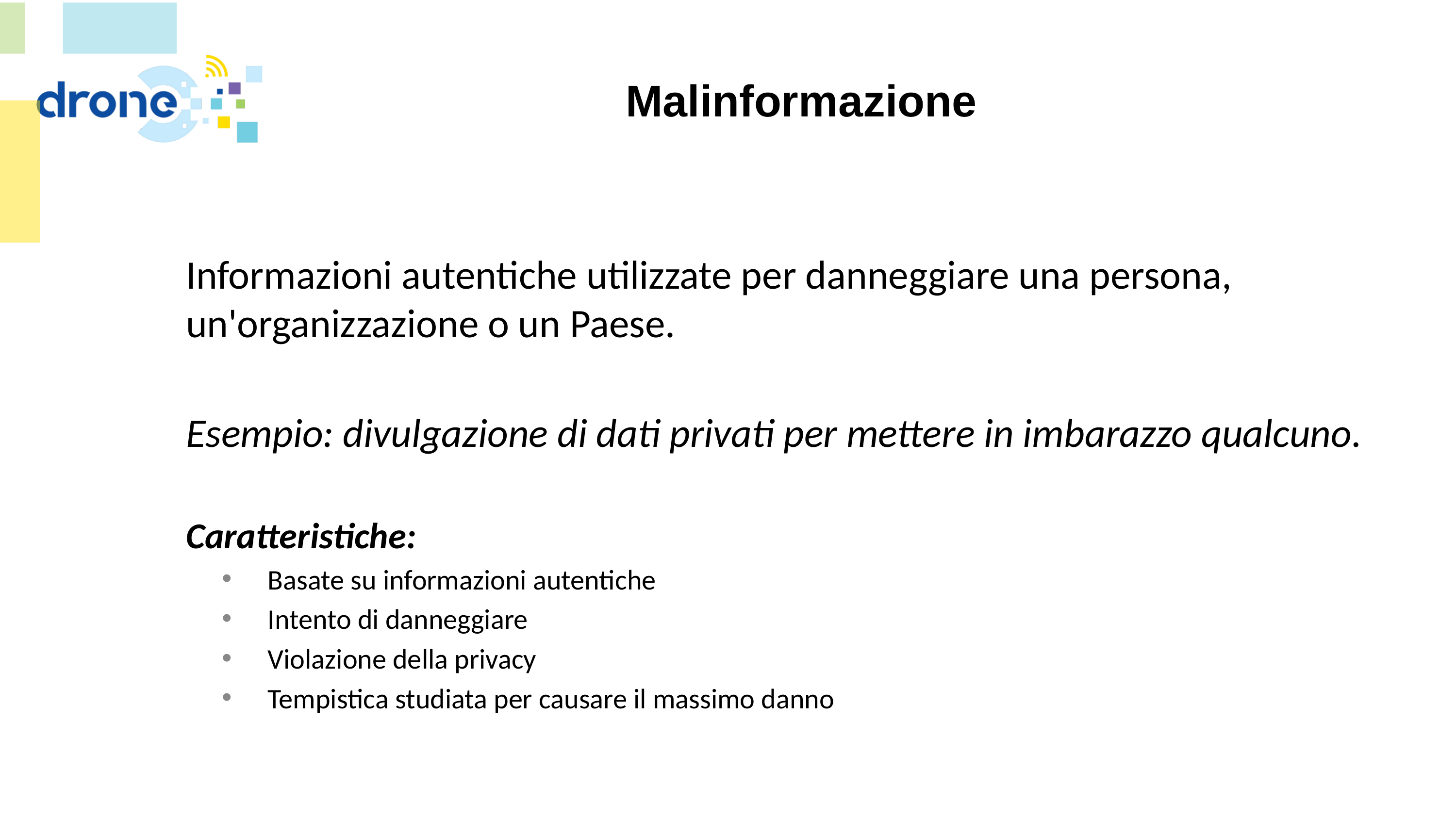

# Malinformazione

Informazioni autentiche utilizzate per danneggiare una persona, un'organizzazione o un Paese.

Esempio: divulgazione di dati privati per mettere in imbarazzo qualcuno.

Caratteristiche:
Basate su informazioni autentiche
Intento di danneggiare
Violazione della privacy
Tempistica studiata per causare il massimo danno